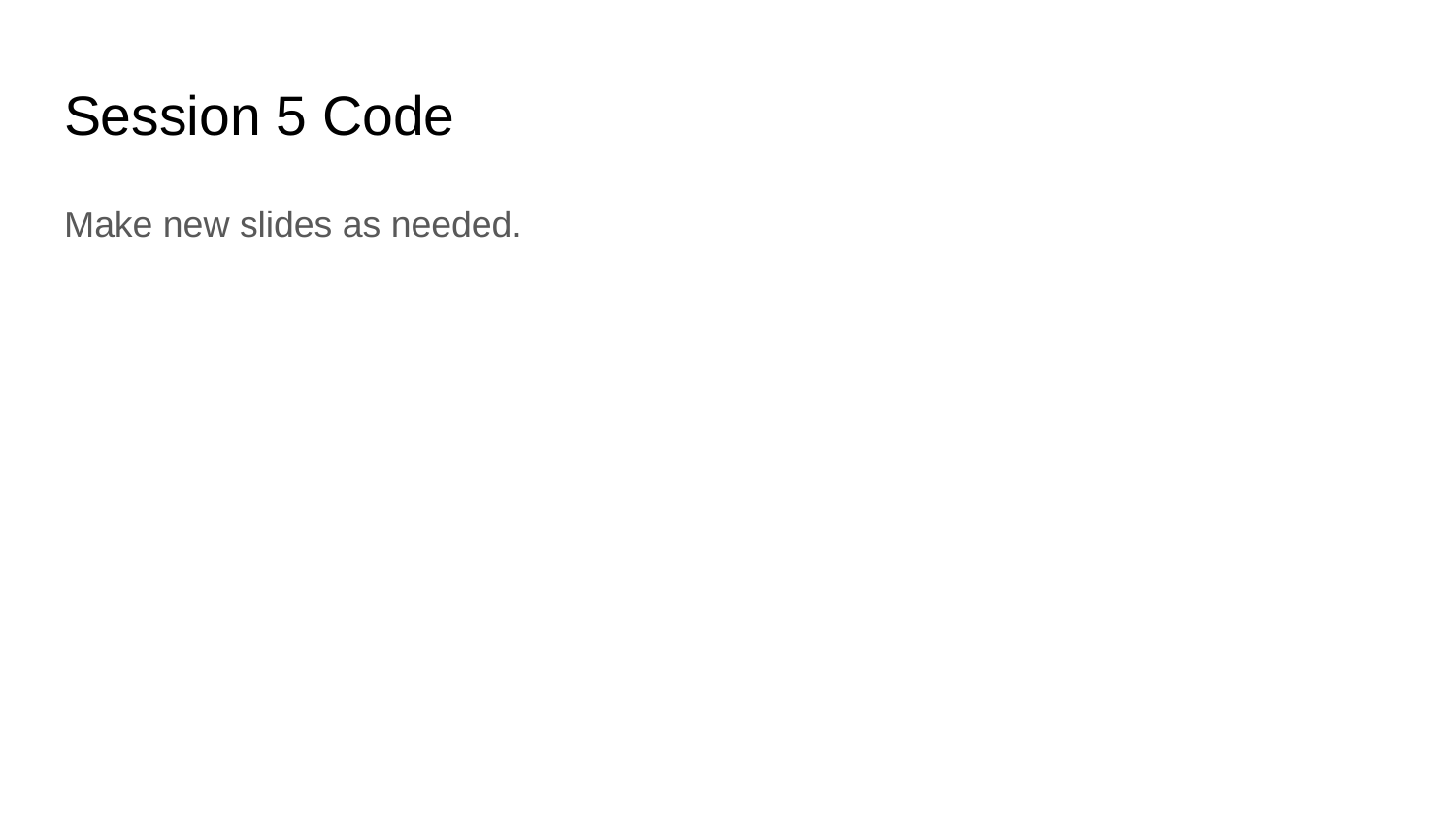

# Session 5 Code
Make new slides as needed.